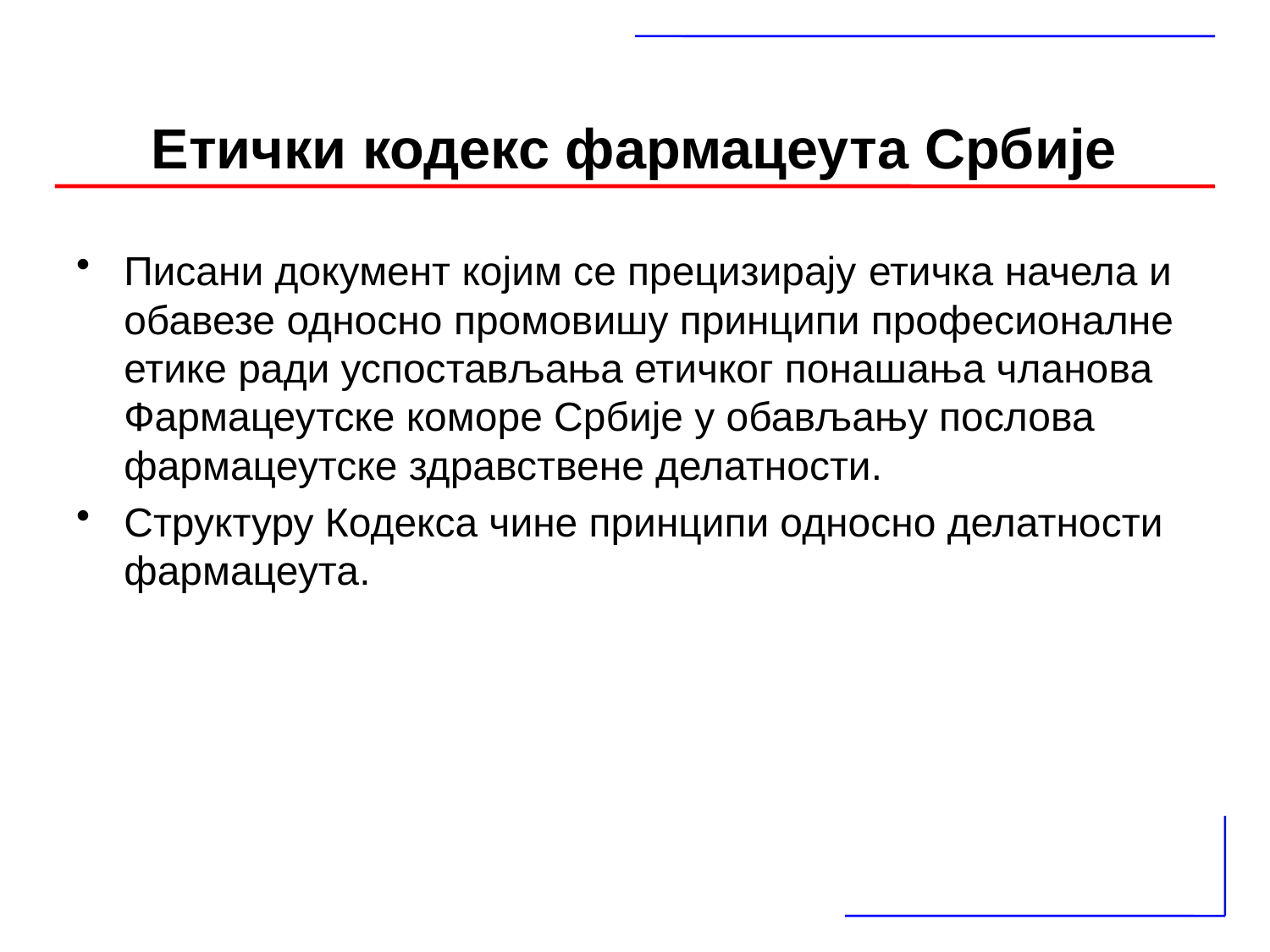

# Етички кодекс фармацеута Србије
Писани документ којим се прецизирају етичка начела и обавезе односно промовишу принципи професионалне етике ради успостављања етичког понашања чланова Фармацеутске коморе Србије у обављању послова фармацеутске здравствене делатности.
Структуру Кодекса чине принципи односно делатности фармацеута.